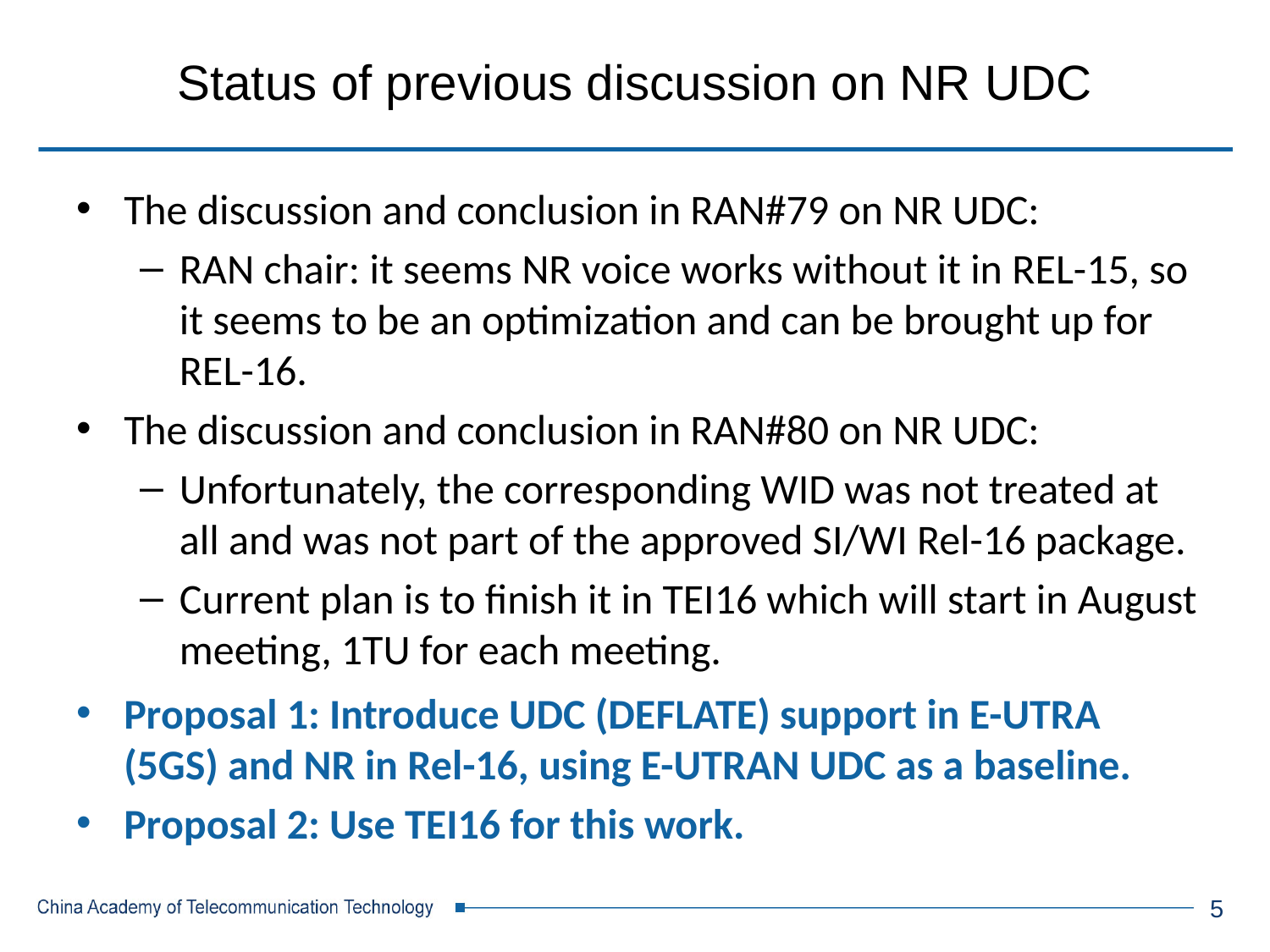

# Status of previous discussion on NR UDC
The discussion and conclusion in RAN#79 on NR UDC:
RAN chair: it seems NR voice works without it in REL-15, so it seems to be an optimization and can be brought up for REL-16.
The discussion and conclusion in RAN#80 on NR UDC:
Unfortunately, the corresponding WID was not treated at all and was not part of the approved SI/WI Rel-16 package.
Current plan is to finish it in TEI16 which will start in August meeting, 1TU for each meeting.

Proposal 1: Introduce UDC (DEFLATE) support in E-UTRA (5GS) and NR in Rel-16, using E-UTRAN UDC as a baseline.
Proposal 2: Use TEI16 for this work.

5